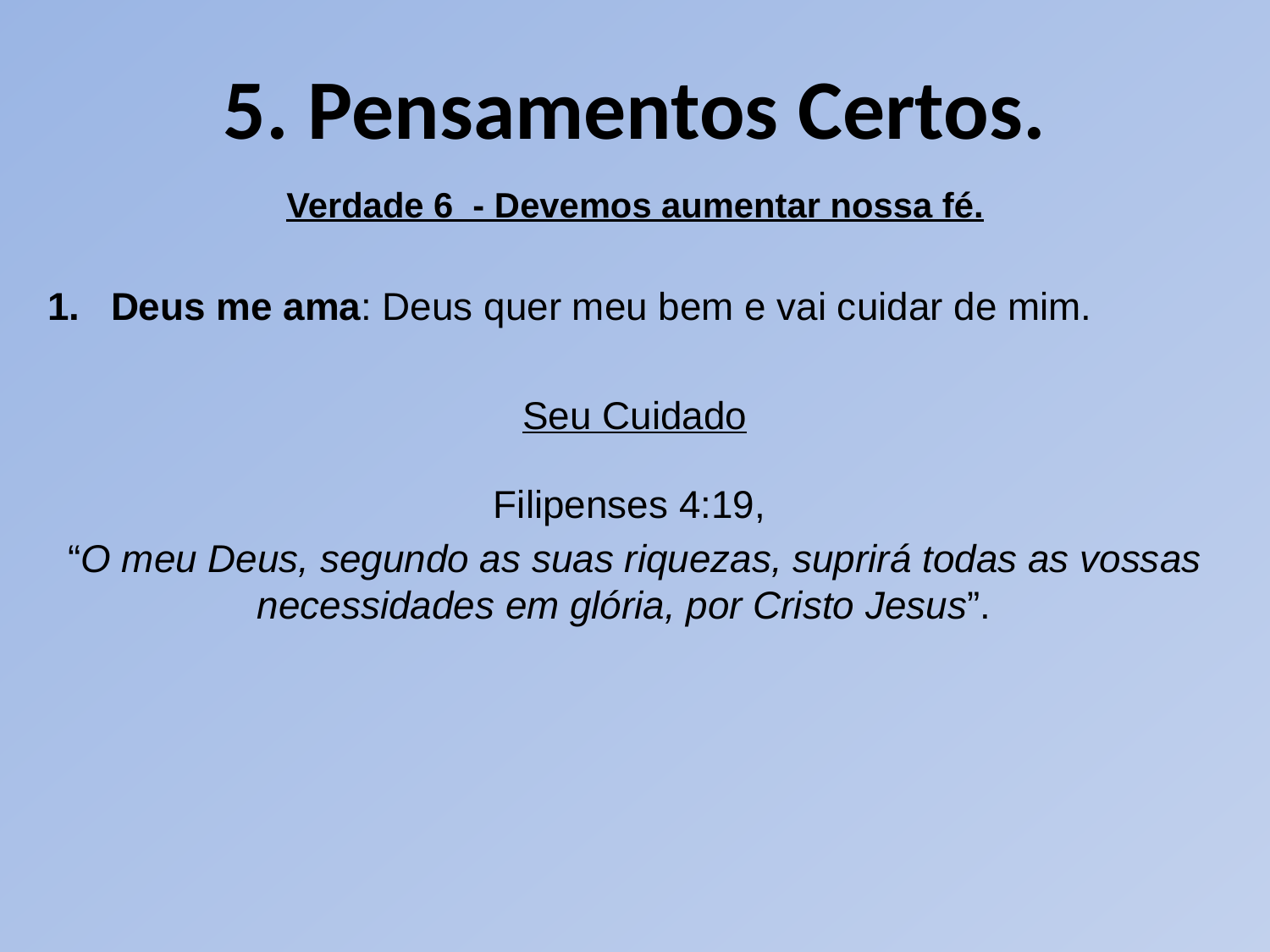

# 5. Pensamentos Certos.
Verdade 6  - Devemos aumentar nossa fé.

Deus me ama: Deus quer meu bem e vai cuidar de mim.

Seu Cuidado

Filipenses 4:19,
“O meu Deus, segundo as suas riquezas, suprirá todas as vossas necessidades em glória, por Cristo Jesus”.